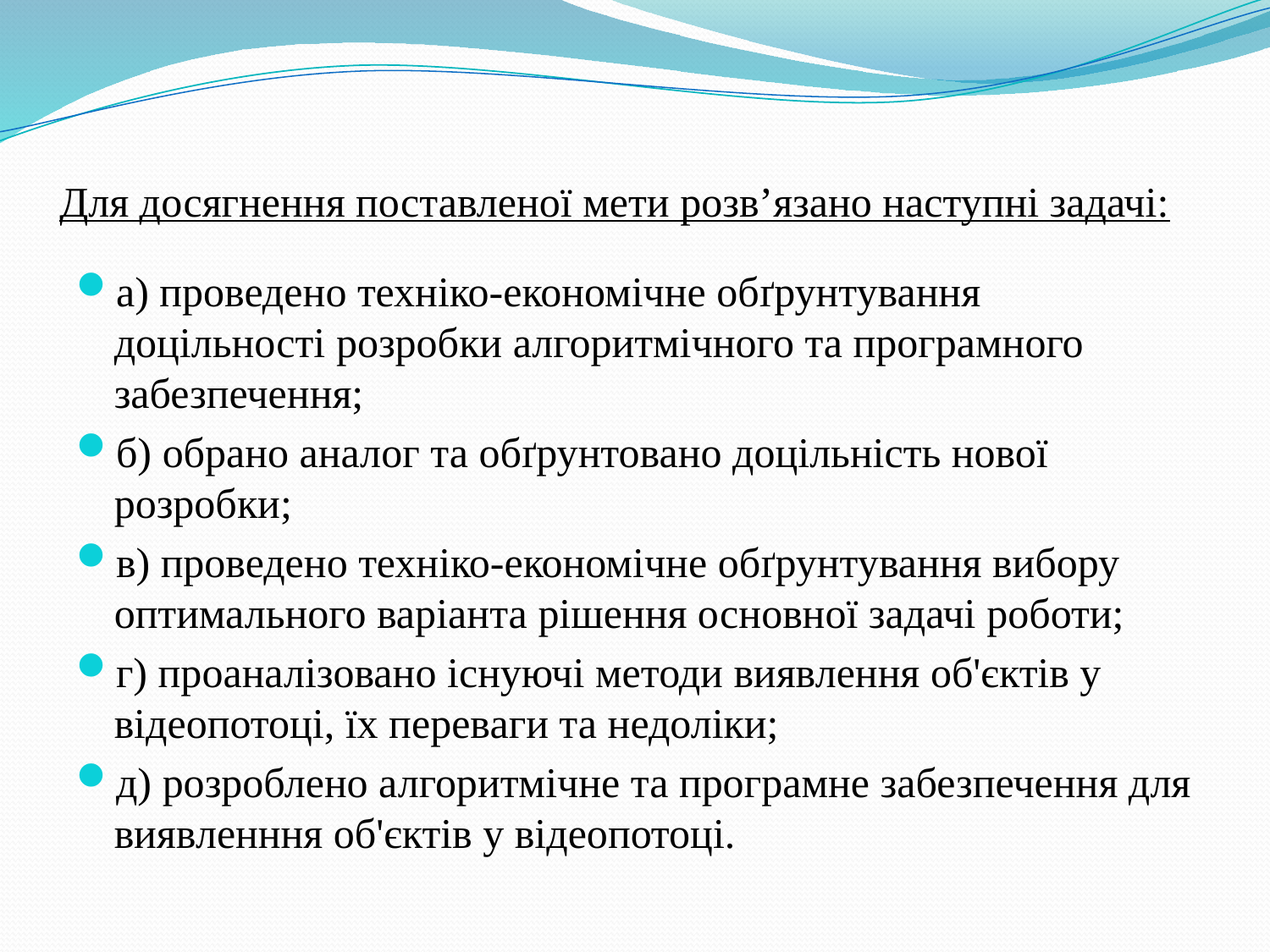

# Для досягнення поставленої мети розв’язано наступні задачі:
а) проведено техніко-економічне обґрунтування доцільності розробки алгоритмічного та програмного забезпечення;
б) обрано аналог та обґрунтовано доцільність нової розробки;
в) проведено техніко-економічне обґрунтування вибору оптимального варіанта рішення основної задачі роботи;
г) проаналізовано існуючі методи виявлення об'єктів у відеопотоці, їх переваги та недоліки;
д) розроблено алгоритмічне та програмне забезпечення для виявленння об'єктів у відеопотоці.